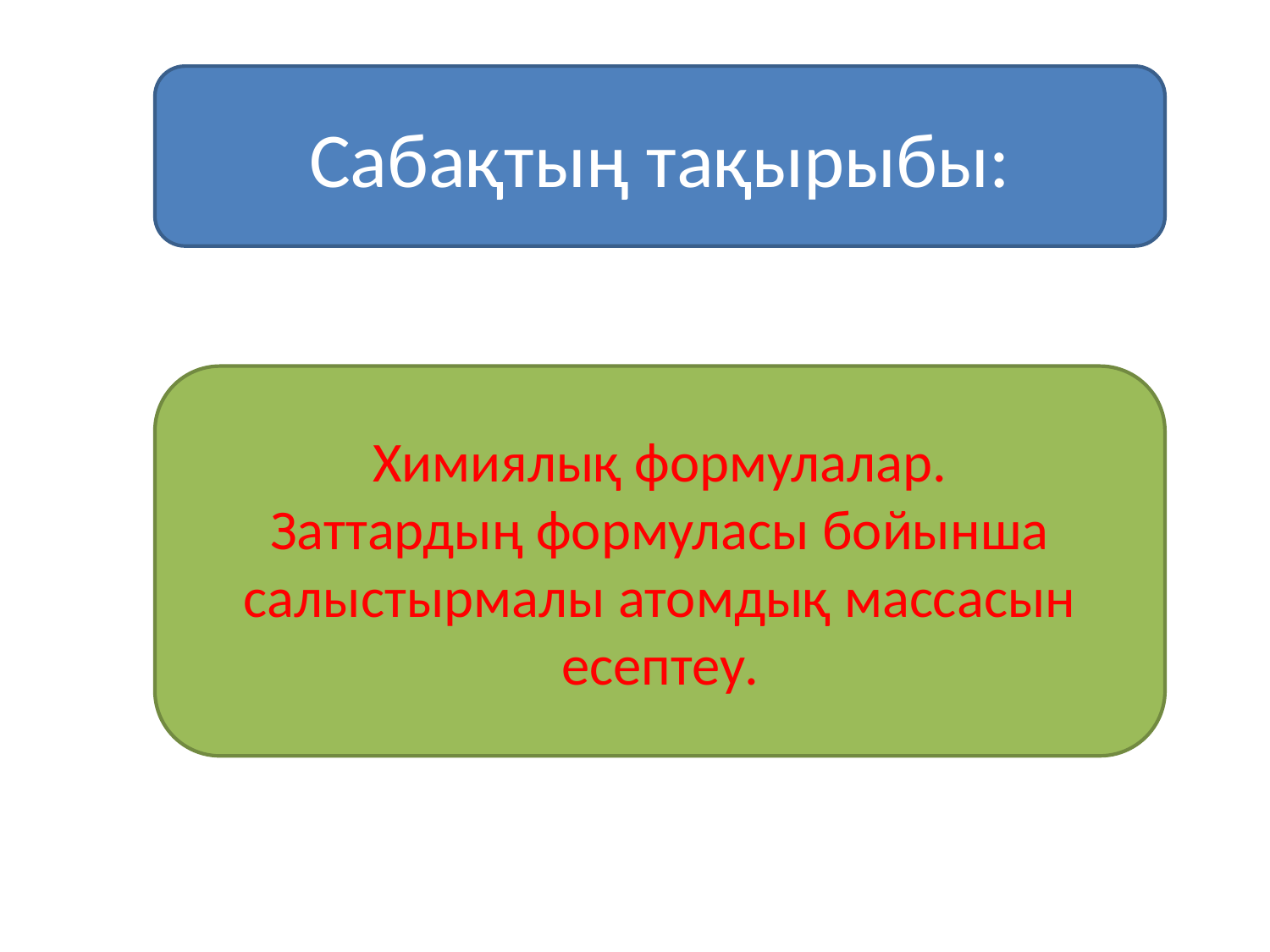

Сабақтың тақырыбы:
Химиялық формулалар.
Заттардың формуласы бойынша салыстырмалы атомдық массасын есептеу.